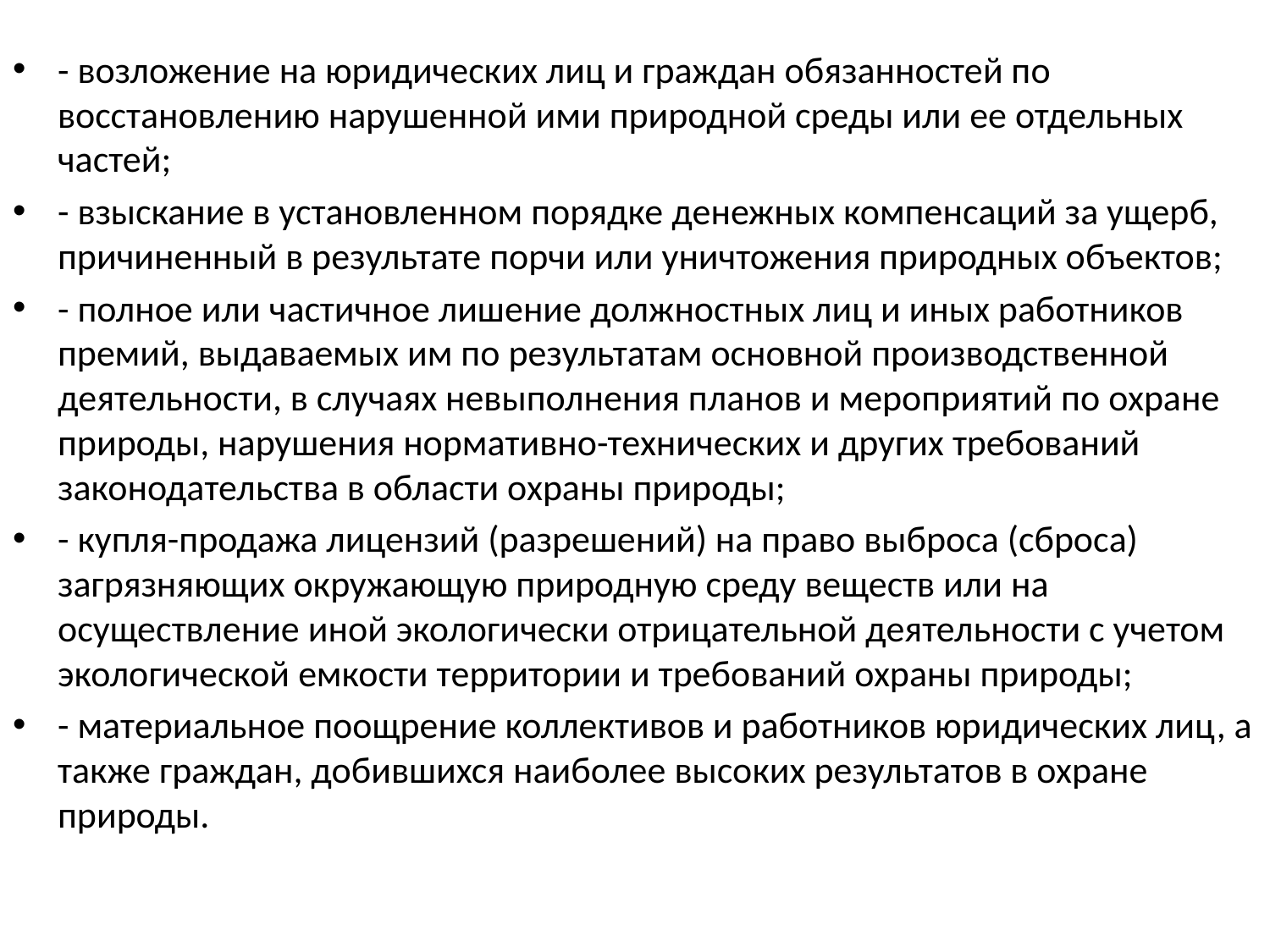

- возложение на юридических лиц и граждан обязанностей по восстановлению нарушенной ими природной среды или ее отдельных частей;
- взыскание в установленном порядке денежных компенсаций за ущерб, причиненный в результате порчи или уничтожения природных объектов;
- полное или частичное лишение должностных лиц и иных работников премий, выдаваемых им по результатам основной производственной деятельности, в случаях невыполнения планов и мероприятий по охране природы, нарушения нормативно-технических и других требований законодательства в области охраны природы;
- купля-продажа лицензий (разрешений) на право выброса (сброса) загрязняющих окружающую природную среду веществ или на осуществление иной экологически отрицательной деятельности с учетом экологической емкости территории и требований охраны природы;
- материальное поощрение коллективов и работников юридических лиц, а также граждан, добившихся наиболее высоких результатов в охране природы.